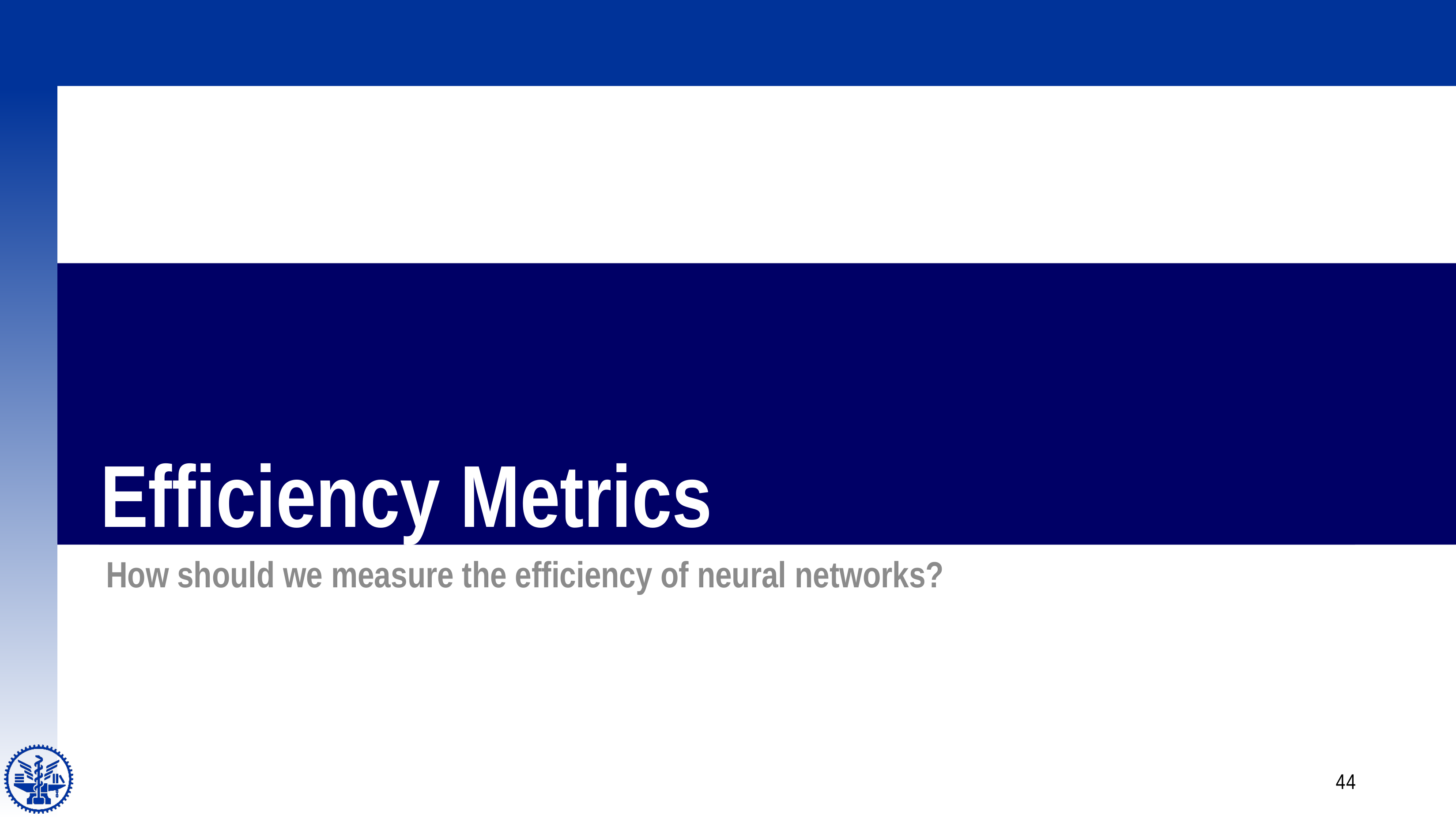

# Efficiency Metrics
How should we measure the efficiency of neural networks?

44